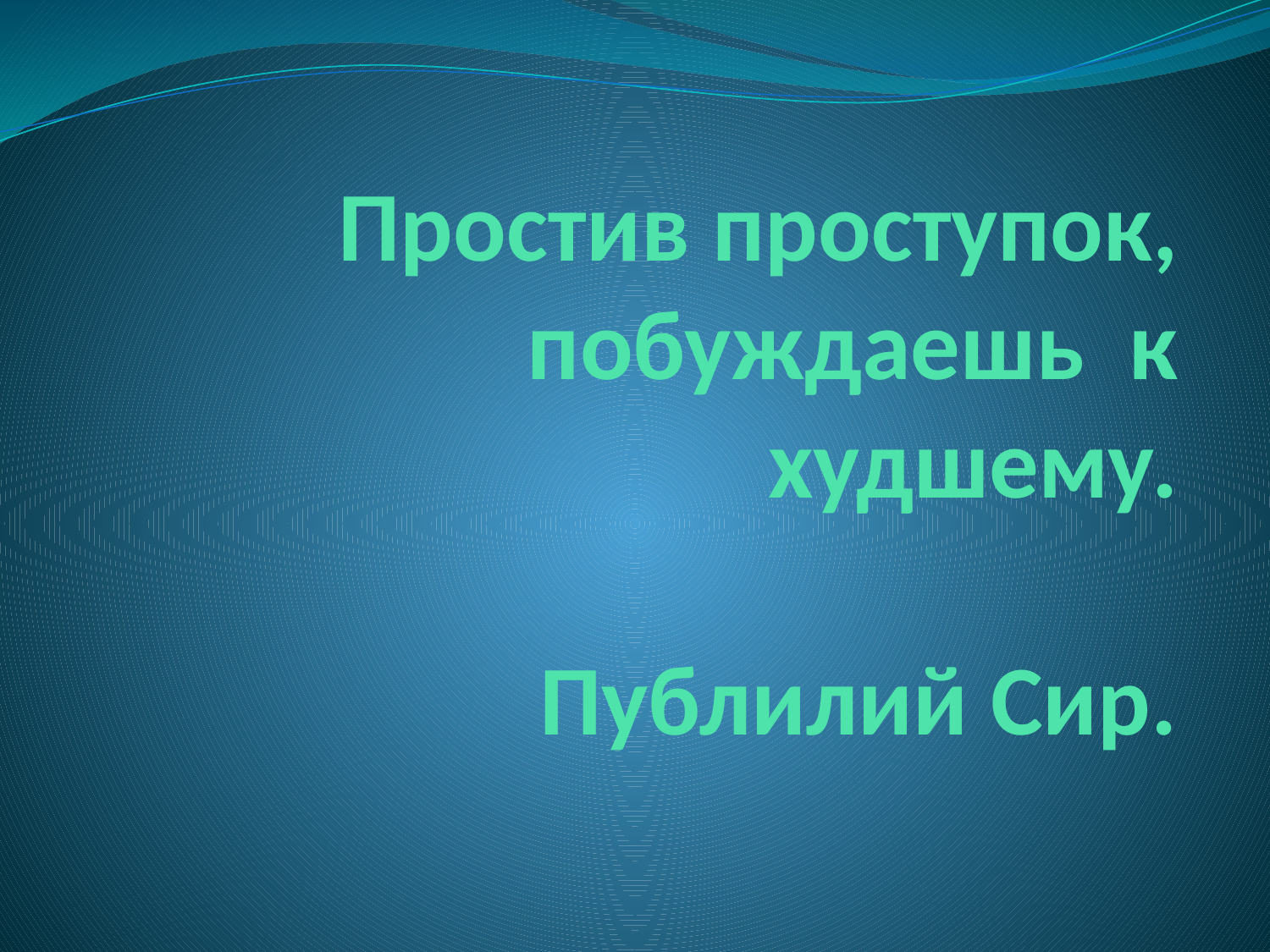

# Простив проступок, побуждаешь  к худшему. Публилий Сир.